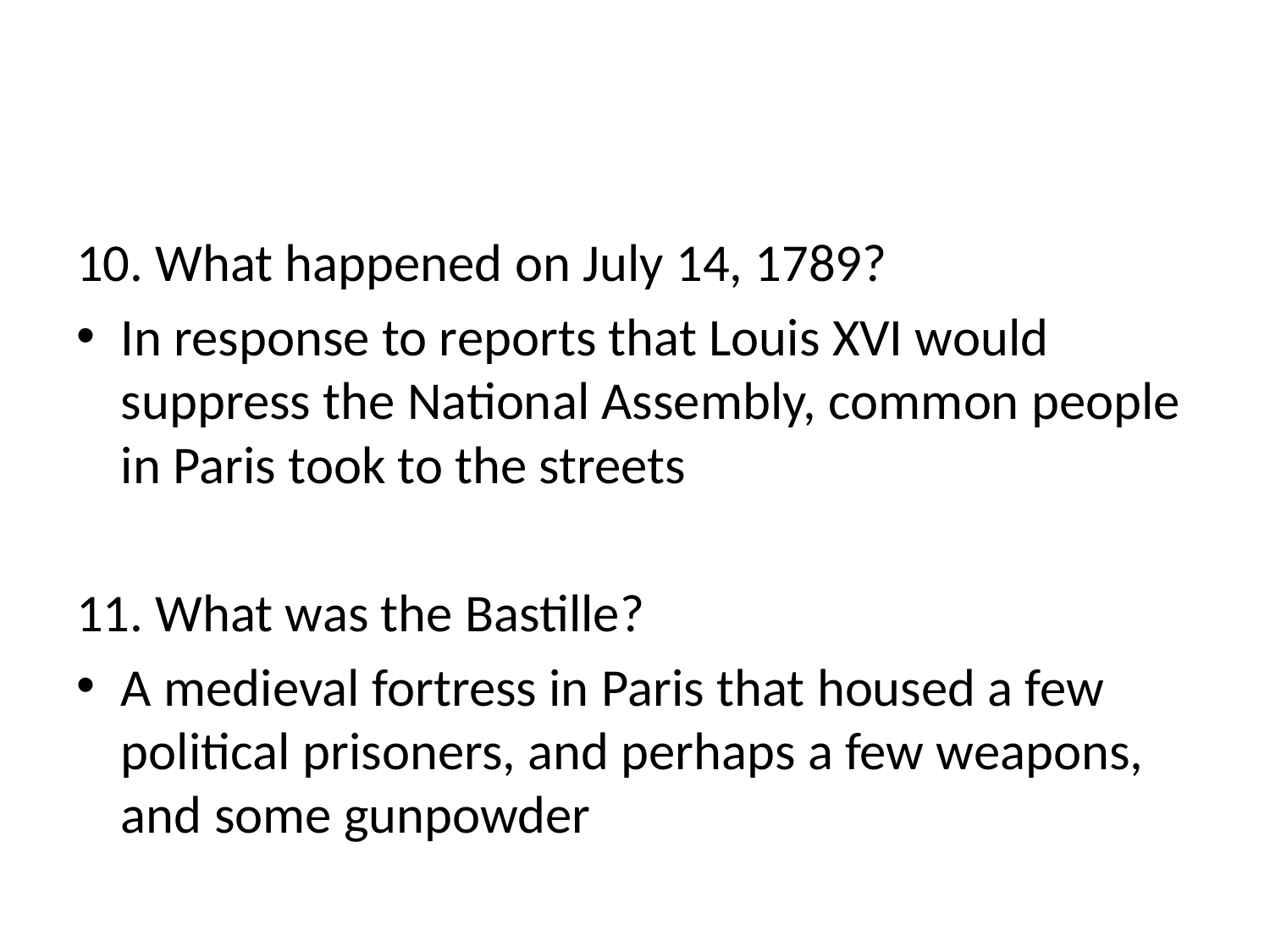

#
10. What happened on July 14, 1789?
In response to reports that Louis XVI would suppress the National Assembly, common people in Paris took to the streets

11. What was the Bastille?
A medieval fortress in Paris that housed a few political prisoners, and perhaps a few weapons, and some gunpowder